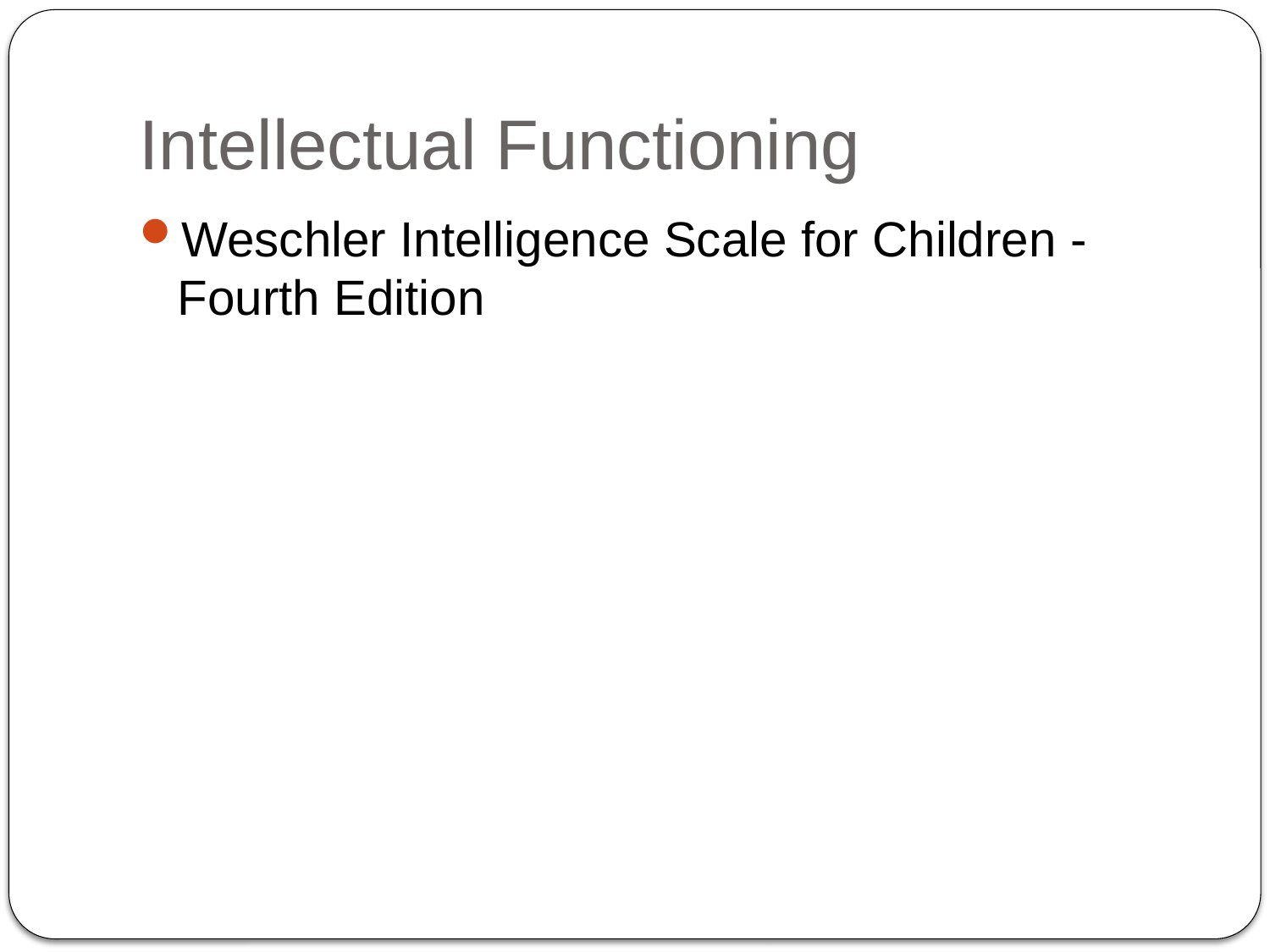

# Intellectual Functioning
Weschler Intelligence Scale for Children - Fourth Edition